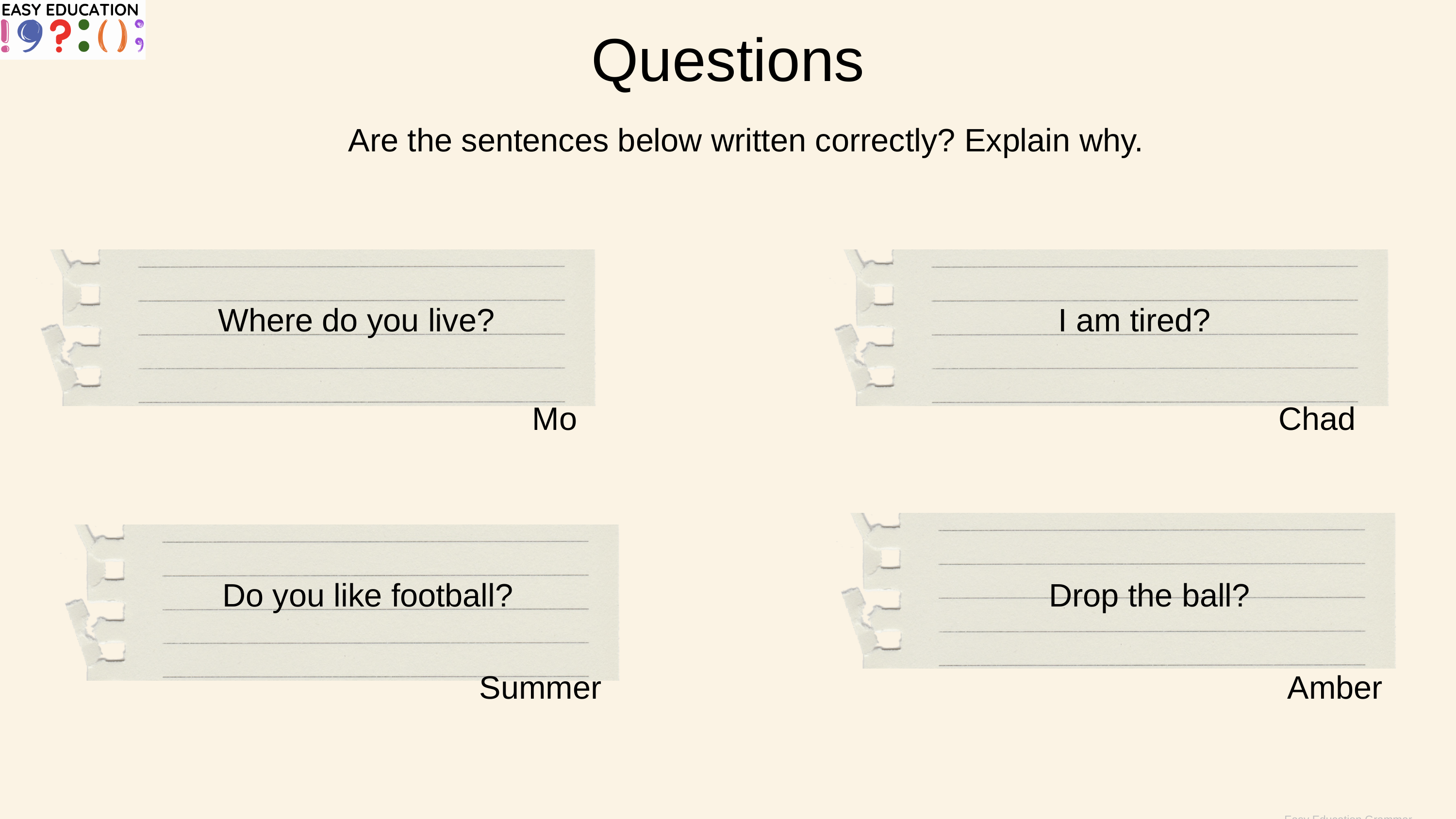

Questions
Are the sentences below written correctly? Explain why.

Where do you live?
I am tired?
Mo
Chad

Do you like football?
Drop the ball?
Summer
Amber